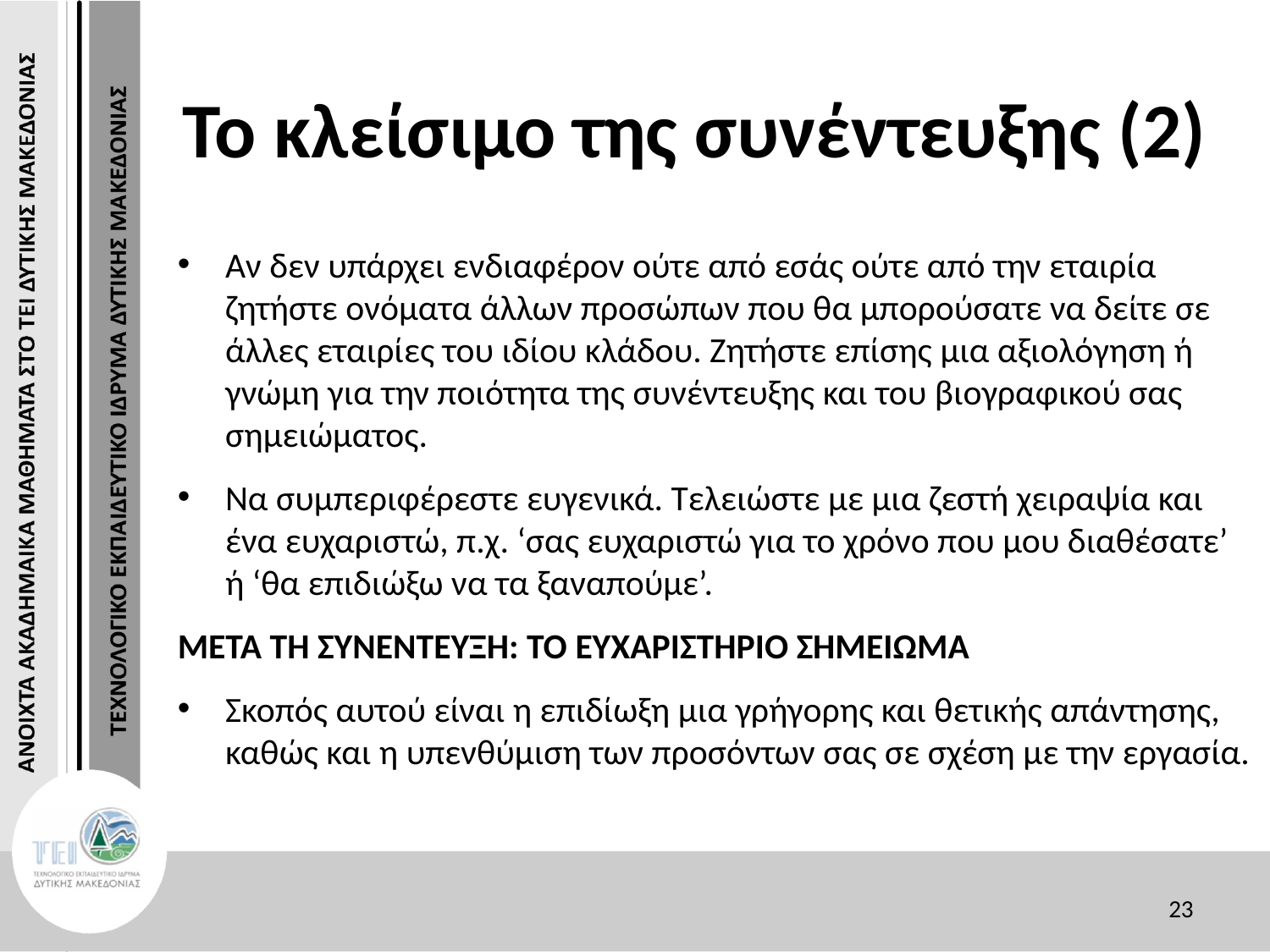

# Το κλείσιμο της συνέντευξης (2)
Αν δεν υπάρχει ενδιαφέρον ούτε από εσάς ούτε από την εταιρία ζητήστε ονόματα άλλων προσώπων που θα μπορούσατε να δείτε σε άλλες εταιρίες του ιδίου κλάδου. Ζητήστε επίσης μια αξιολόγηση ή γνώμη για την ποιότητα της συνέντευξης και του βιογραφικού σας σημειώματος.
Να συμπεριφέρεστε ευγενικά. Τελειώστε με μια ζεστή χειραψία και ένα ευχαριστώ, π.χ. ‘σας ευχαριστώ για το χρόνο που μου διαθέσατε’ ή ‘θα επιδιώξω να τα ξαναπούμε’.
ΜΕΤΑ ΤΗ ΣΥΝΕΝΤΕΥΞΗ: ΤΟ ΕΥΧΑΡΙΣΤΗΡΙΟ ΣΗΜΕΙΩΜΑ
Σκοπός αυτού είναι η επιδίωξη μια γρήγορης και θετικής απάντησης, καθώς και η υπενθύμιση των προσόντων σας σε σχέση με την εργασία.
23